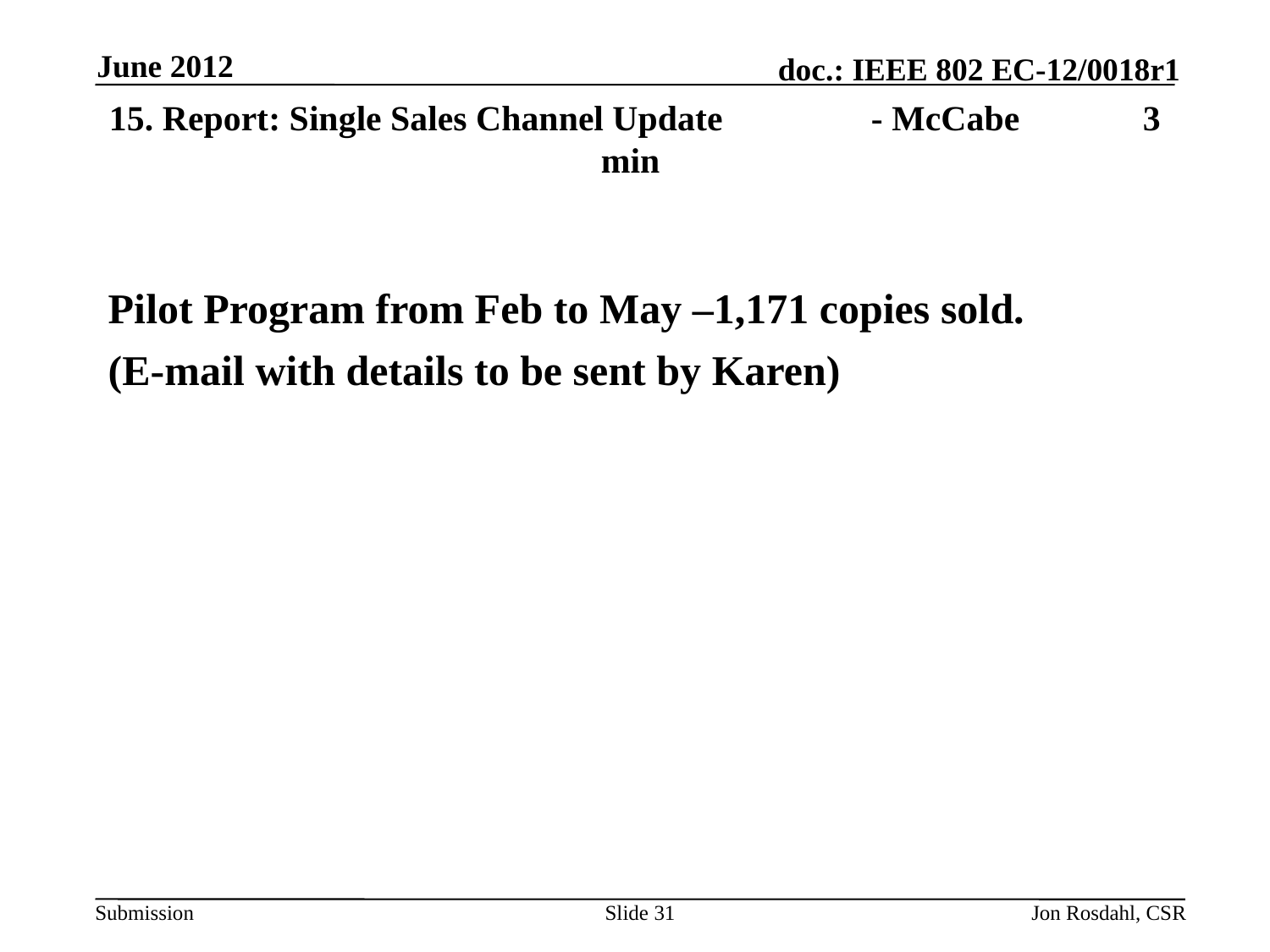

June 2012
# 15. Report: Single Sales Channel Update        	- McCabe	  3 min
Pilot Program from Feb to May –1,171 copies sold.
(E-mail with details to be sent by Karen)

Slide 31
Jon Rosdahl, CSR